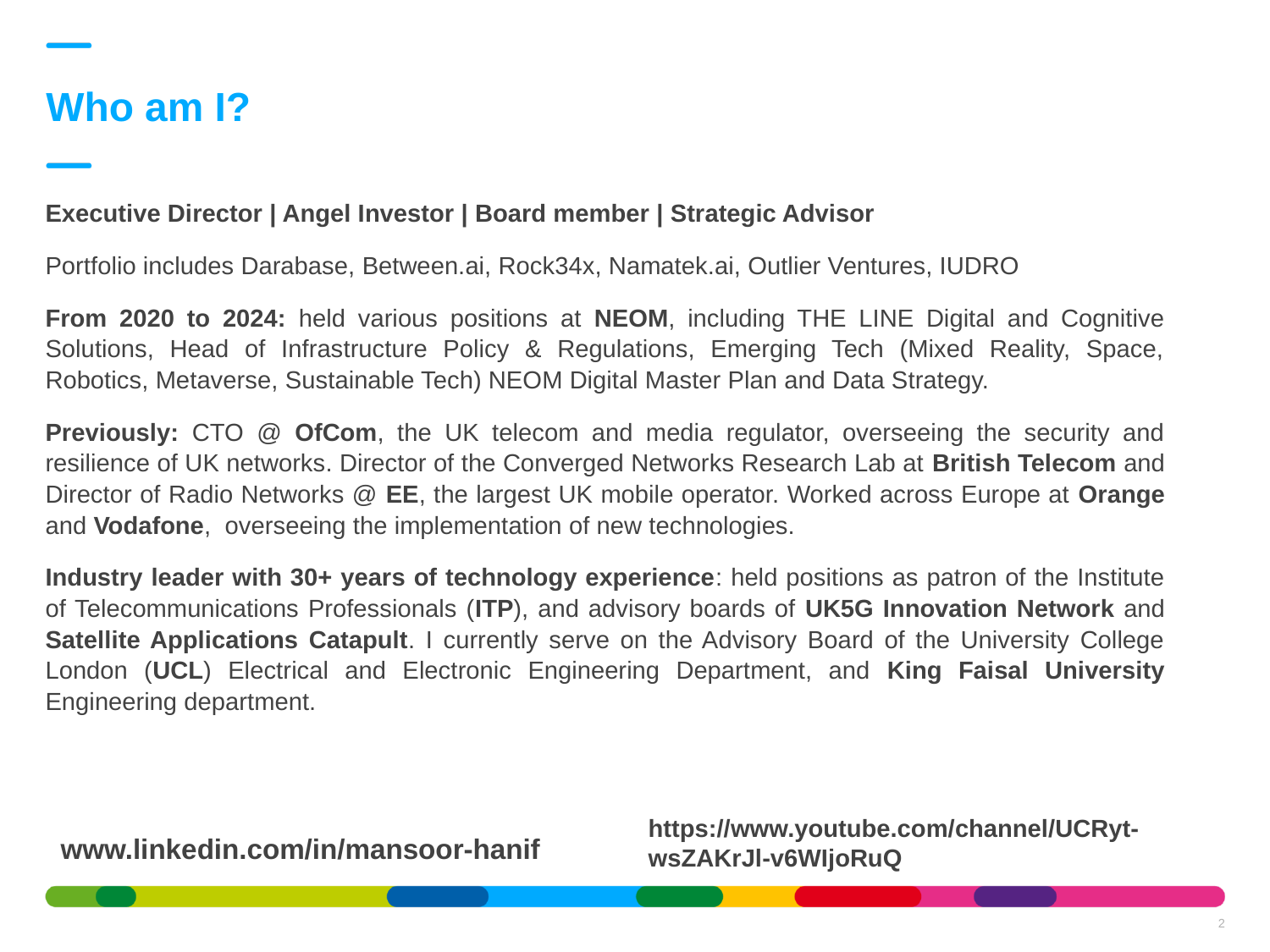

Who am I?
Executive Director | Angel Investor | Board member | Strategic Advisor
Portfolio includes Darabase, Between.ai, Rock34x, Namatek.ai, Outlier Ventures, IUDRO
From 2020 to 2024: held various positions at NEOM, including THE LINE Digital and Cognitive Solutions, Head of Infrastructure Policy & Regulations, Emerging Tech (Mixed Reality, Space, Robotics, Metaverse, Sustainable Tech) NEOM Digital Master Plan and Data Strategy.
Previously: CTO @ OfCom, the UK telecom and media regulator, overseeing the security and resilience of UK networks. Director of the Converged Networks Research Lab at British Telecom and Director of Radio Networks @ EE, the largest UK mobile operator. Worked across Europe at Orange and Vodafone,  overseeing the implementation of new technologies.
Industry leader with 30+ years of technology experience: held positions as patron of the Institute of Telecommunications Professionals (ITP), and advisory boards of UK5G Innovation Network and Satellite Applications Catapult. I currently serve on the Advisory Board of the University College London (UCL) Electrical and Electronic Engineering Department, and King Faisal University Engineering department.

https://www.youtube.com/channel/UCRyt-wsZAKrJl-v6WIjoRuQ
www.linkedin.com/in/mansoor-hanif
2